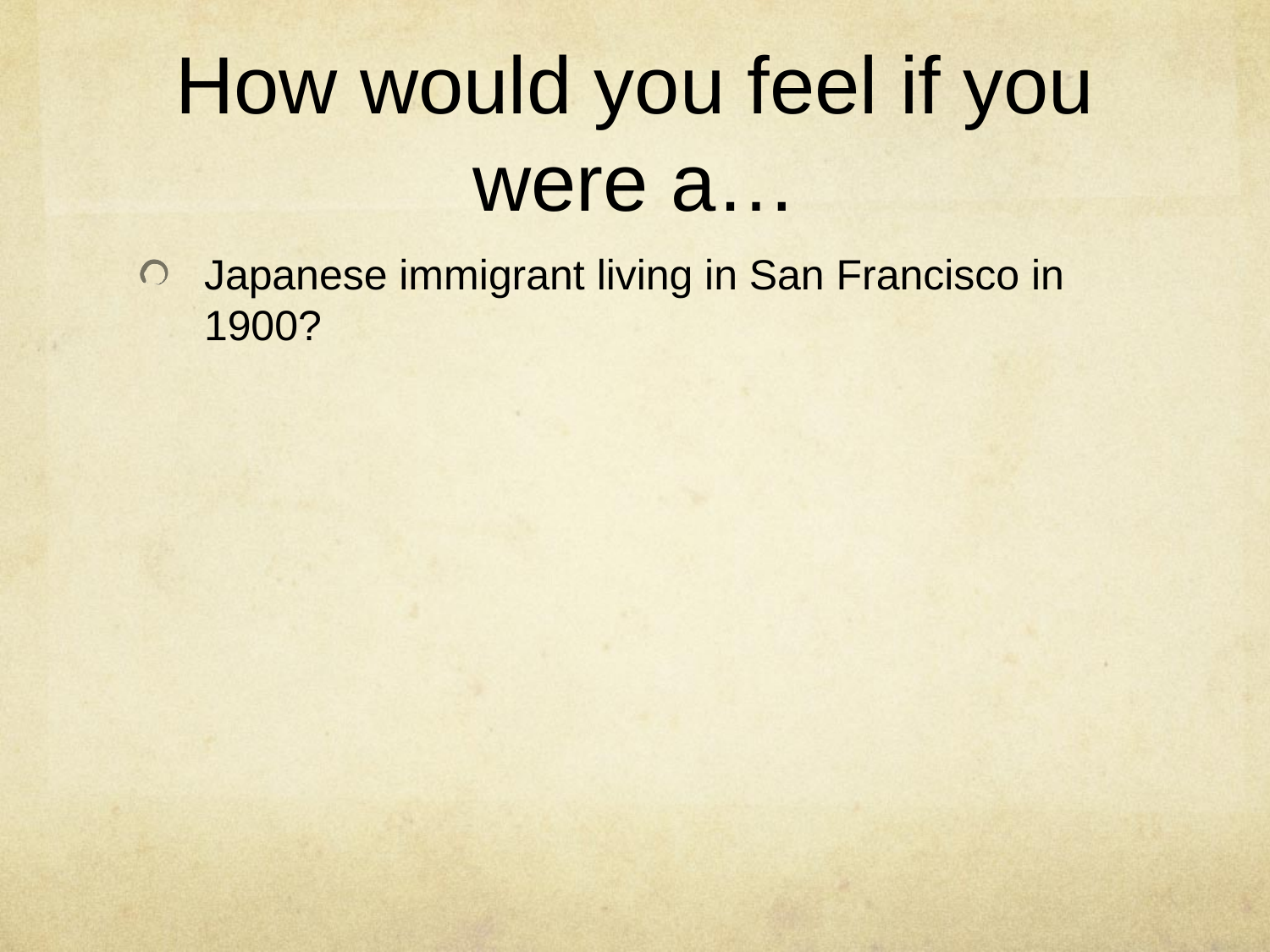

# How would you feel if you were a…
Japanese immigrant living in San Francisco in 1900?